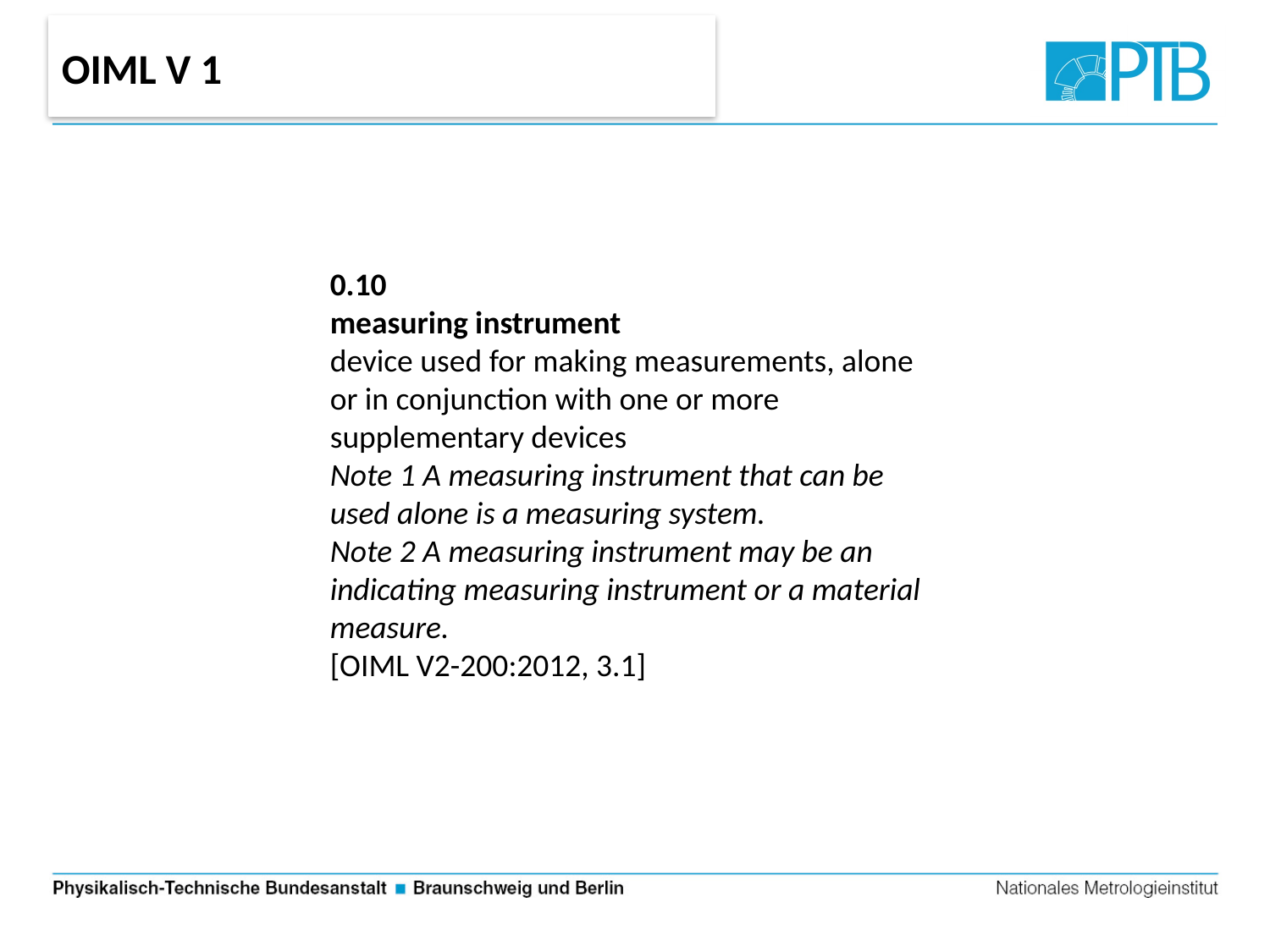

OIML V 1
0.10
measuring instrument
device used for making measurements, alone or in conjunction with one or more supplementary devices
Note 1 A measuring instrument that can be used alone is a measuring system.
Note 2 A measuring instrument may be an indicating measuring instrument or a material measure.
[OIML V2-200:2012, 3.1]